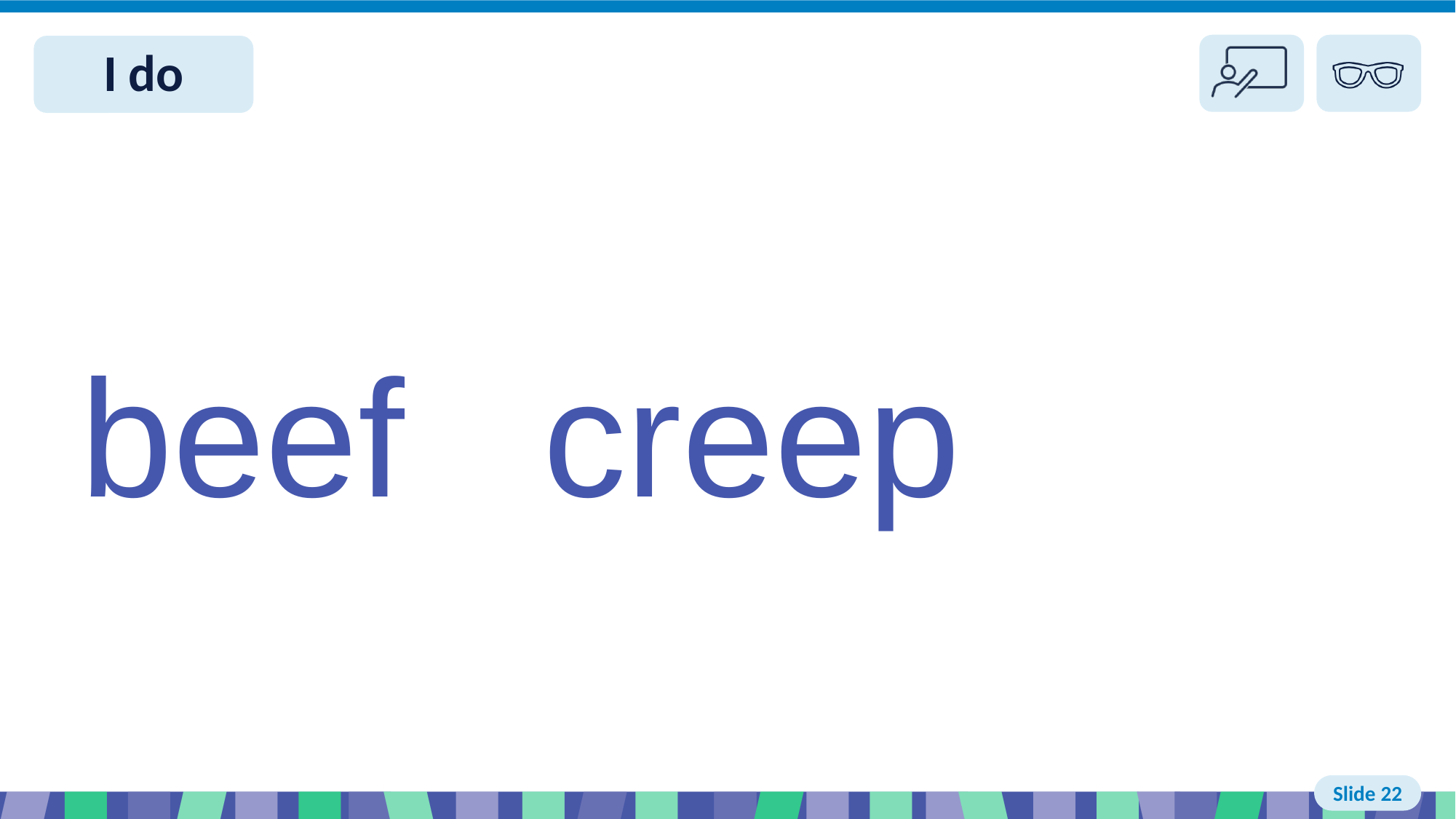

# Slide 22 I do
beef   creep